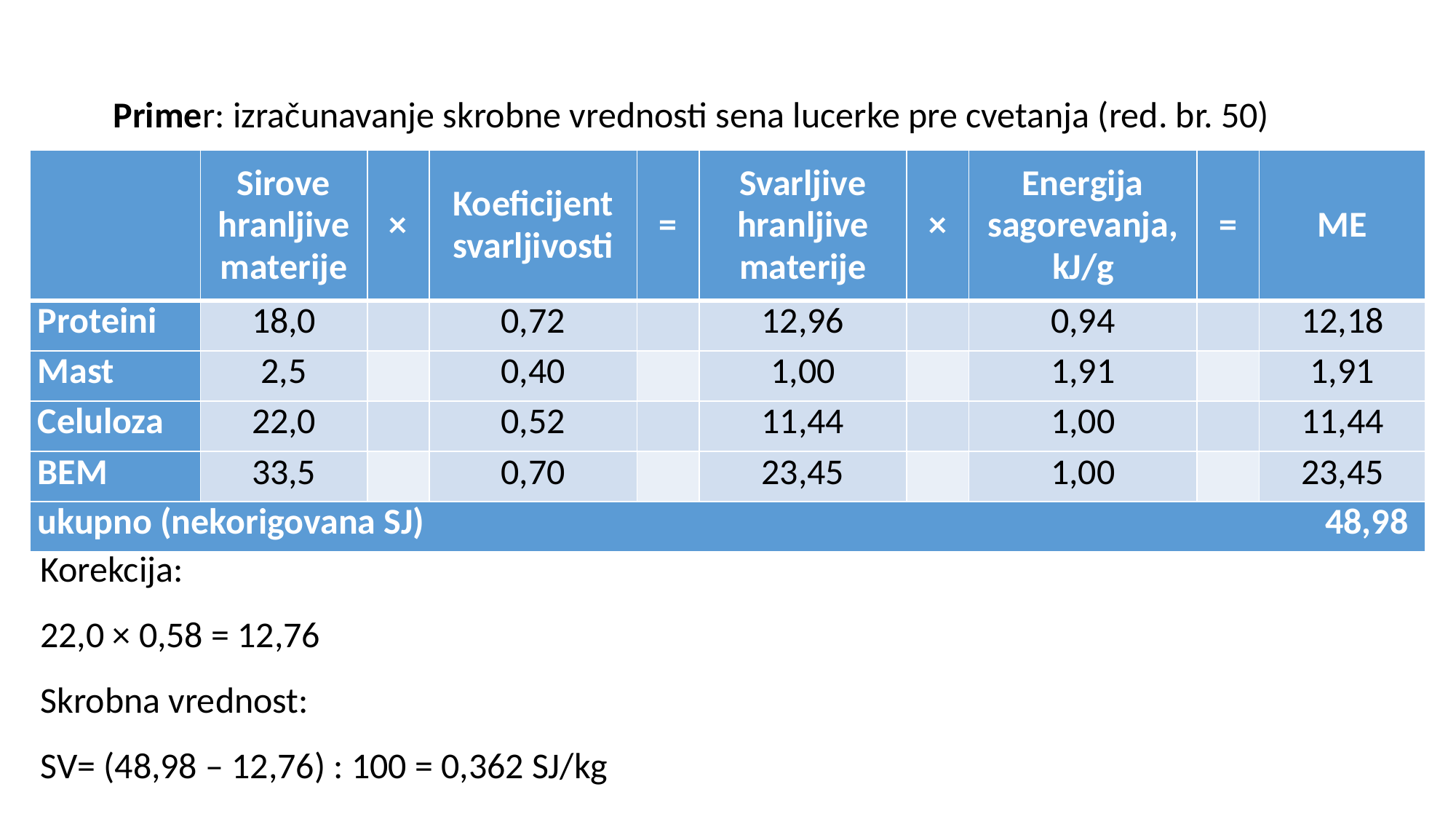

Primer: izračunavanje skrobne vrednosti sena lucerke pre cvetanja (red. br. 50)
|  | Sirove hranljive materije | × | Koeficijent svarljivosti | = | Svarljive hranljive materije | × | Energija sagorevanja, kJ/g | = | ME |
| --- | --- | --- | --- | --- | --- | --- | --- | --- | --- |
| Proteini | 18,0 |  | 0,72 |  | 12,96 |  | 0,94 |  | 12,18 |
| Mast | 2,5 |  | 0,40 |  | 1,00 |  | 1,91 |  | 1,91 |
| Celuloza | 22,0 |  | 0,52 |  | 11,44 |  | 1,00 |  | 11,44 |
| BEM | 33,5 |  | 0,70 |  | 23,45 |  | 1,00 |  | 23,45 |
| ukupno (nekorigovana SJ) 48,98 |  |  |  |  |  |  |  |  |  |
Korekcija:
22,0 × 0,58 = 12,76
Skrobna vrednost:
SV= (48,98 – 12,76) : 100 = 0,362 SJ/kg